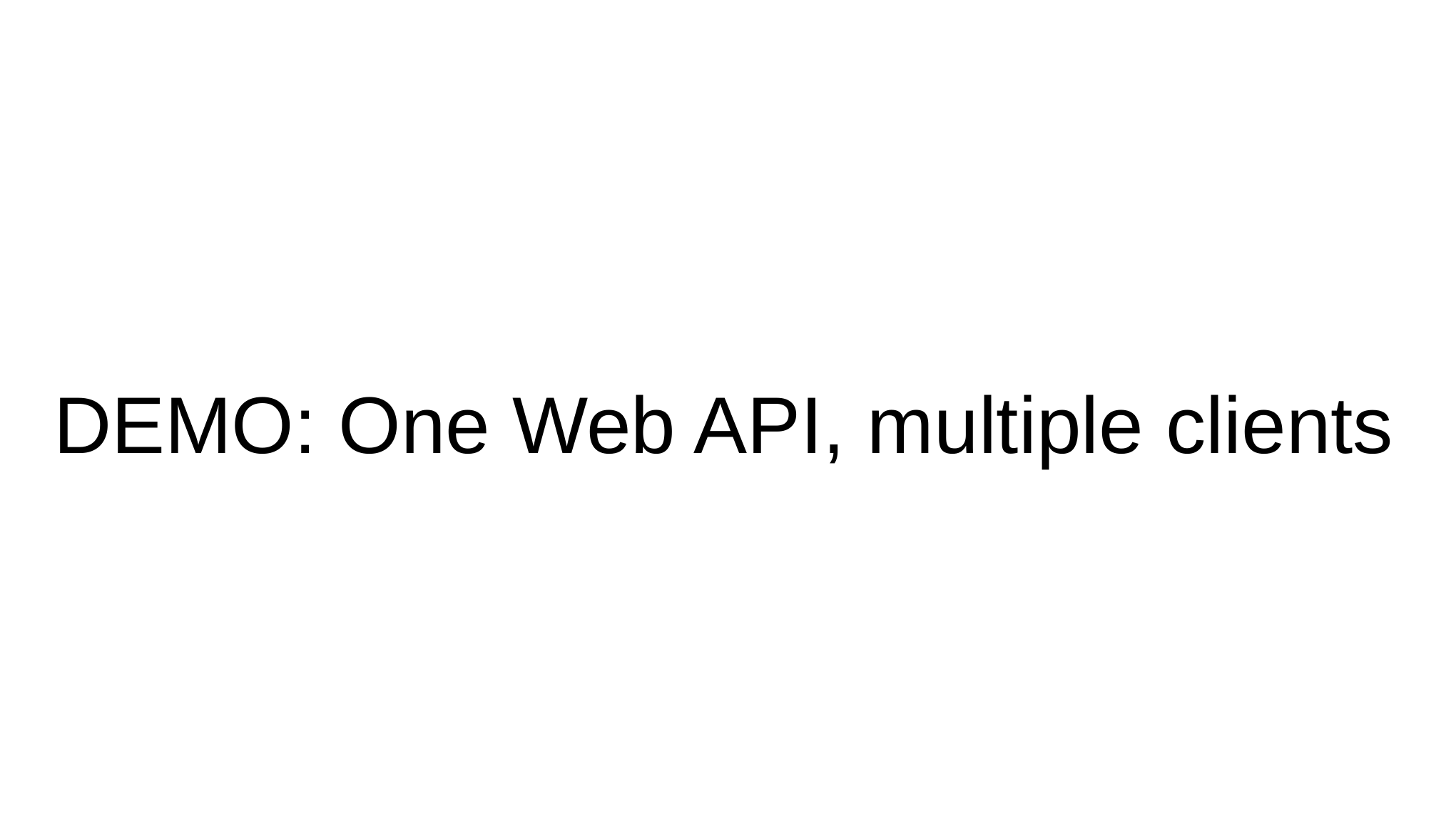

# DEMO: One Web API, multiple clients